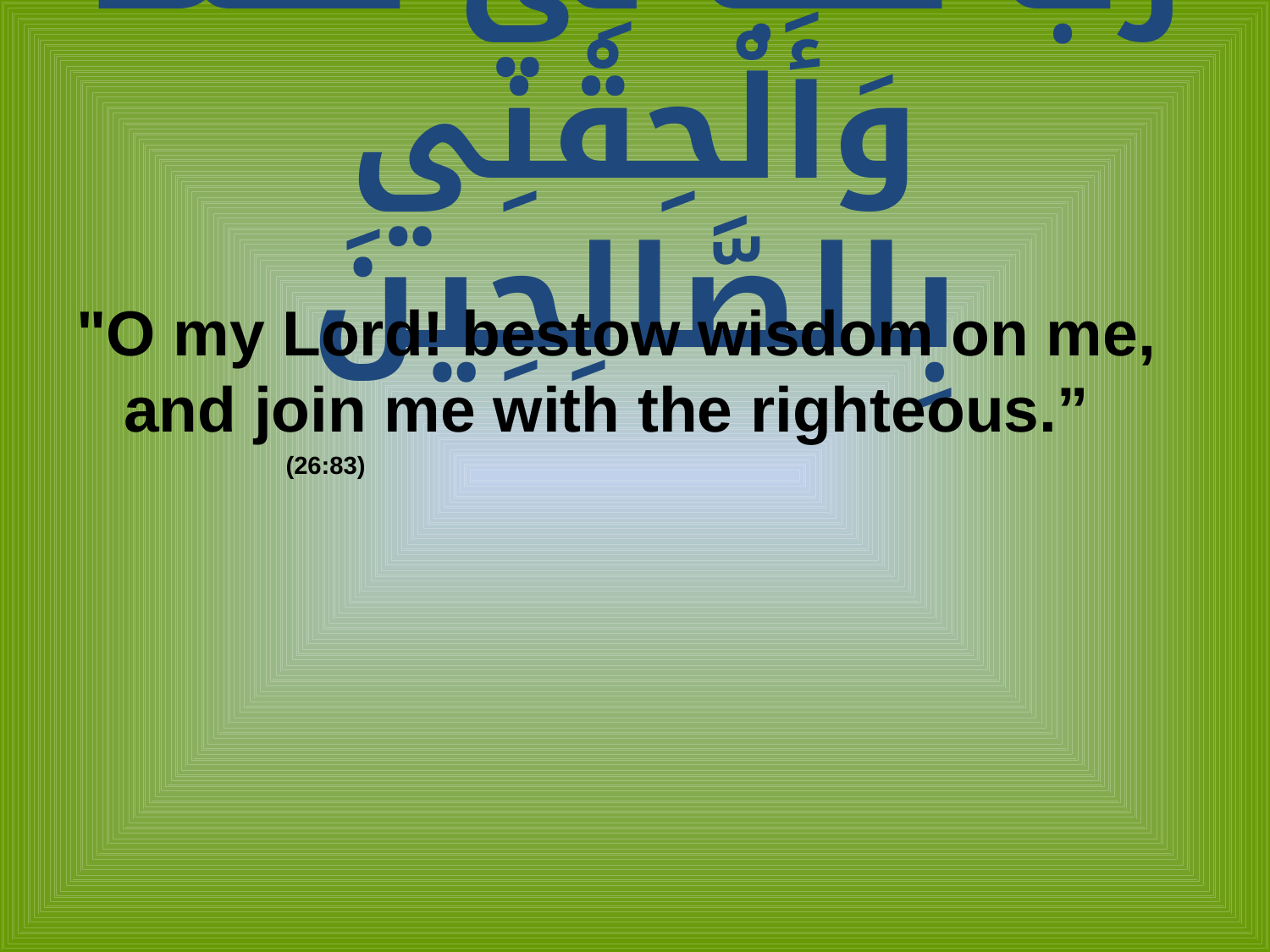

# رَبِّ هَبْ لِي حُكْمًا وَأَلْحِقْنِي بِالصَّالِحِينَ
"O my Lord! bestow wisdom on me, and join me with the righteous.”
                              (26:83)